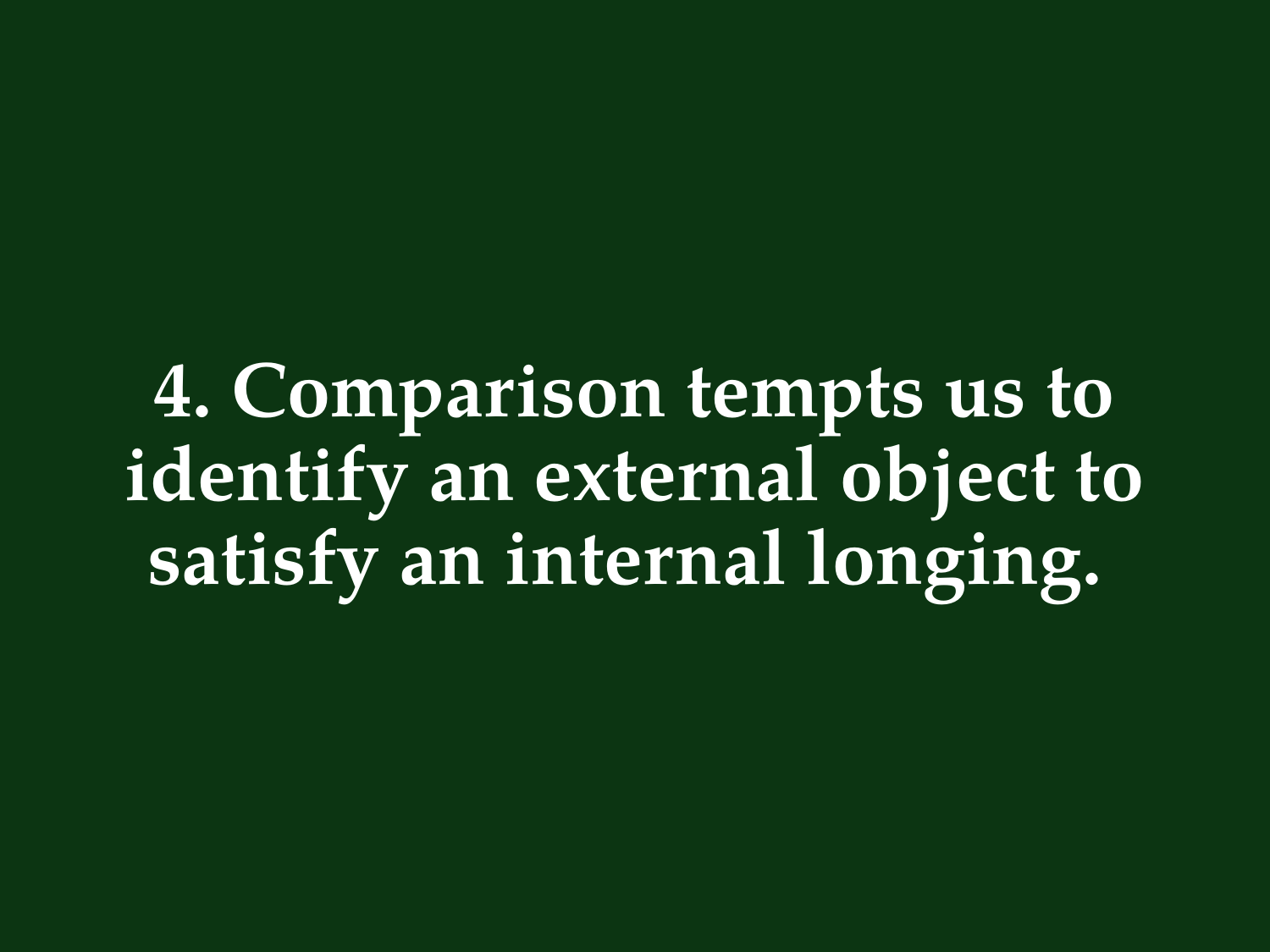

# 4. Comparison tempts us to identify an external object to satisfy an internal longing.